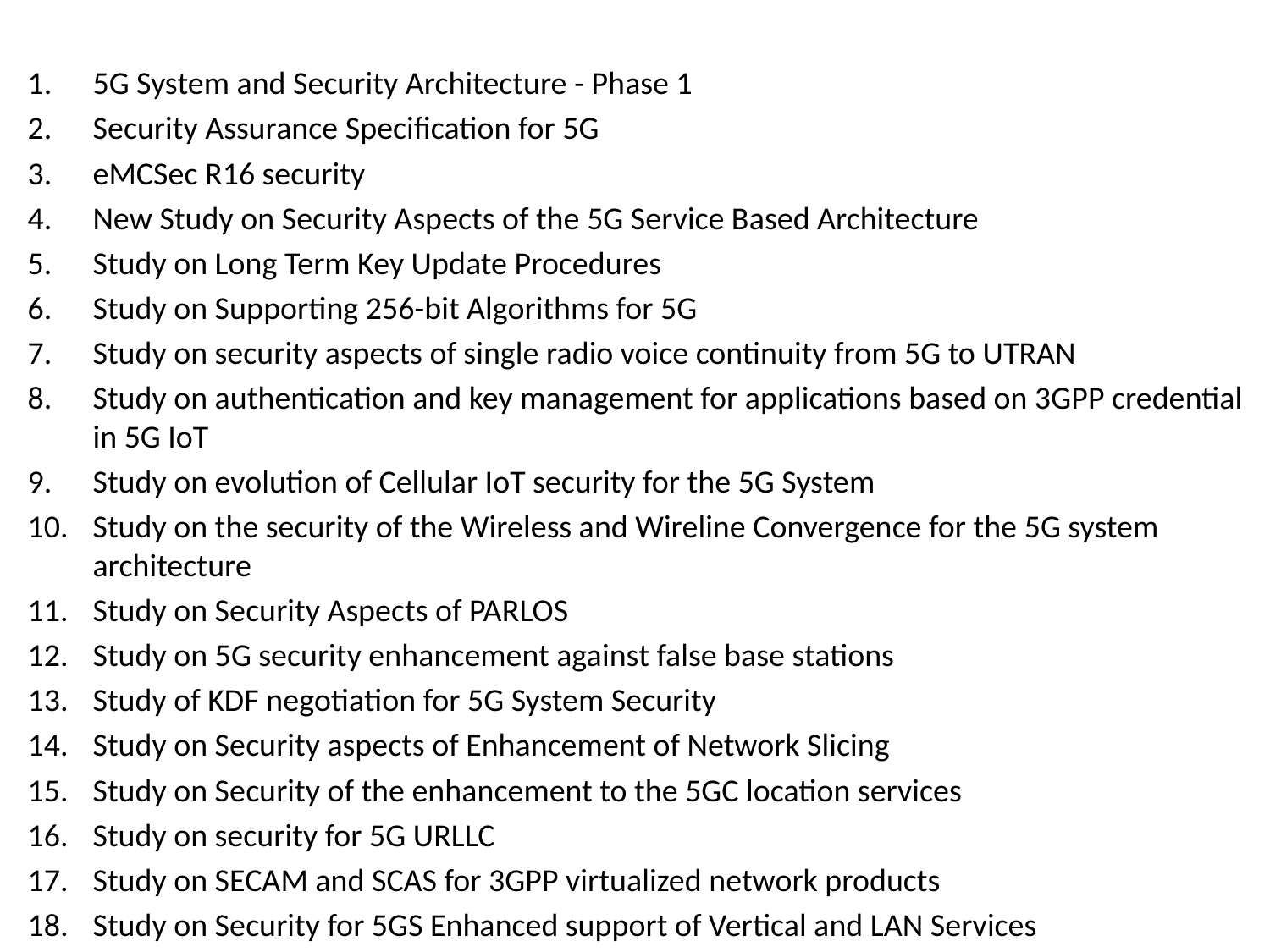

5G System and Security Architecture - Phase 1
Security Assurance Specification for 5G
eMCSec R16 security
New Study on Security Aspects of the 5G Service Based Architecture
Study on Long Term Key Update Procedures
Study on Supporting 256-bit Algorithms for 5G
Study on security aspects of single radio voice continuity from 5G to UTRAN
Study on authentication and key management for applications based on 3GPP credential in 5G IoT
Study on evolution of Cellular IoT security for the 5G System
Study on the security of the Wireless and Wireline Convergence for the 5G system architecture
Study on Security Aspects of PARLOS
Study on 5G security enhancement against false base stations
Study of KDF negotiation for 5G System Security
Study on Security aspects of Enhancement of Network Slicing
Study on Security of the enhancement to the 5GC location services
Study on security for 5G URLLC
Study on SECAM and SCAS for 3GPP virtualized network products
Study on Security for 5GS Enhanced support of Vertical and LAN Services